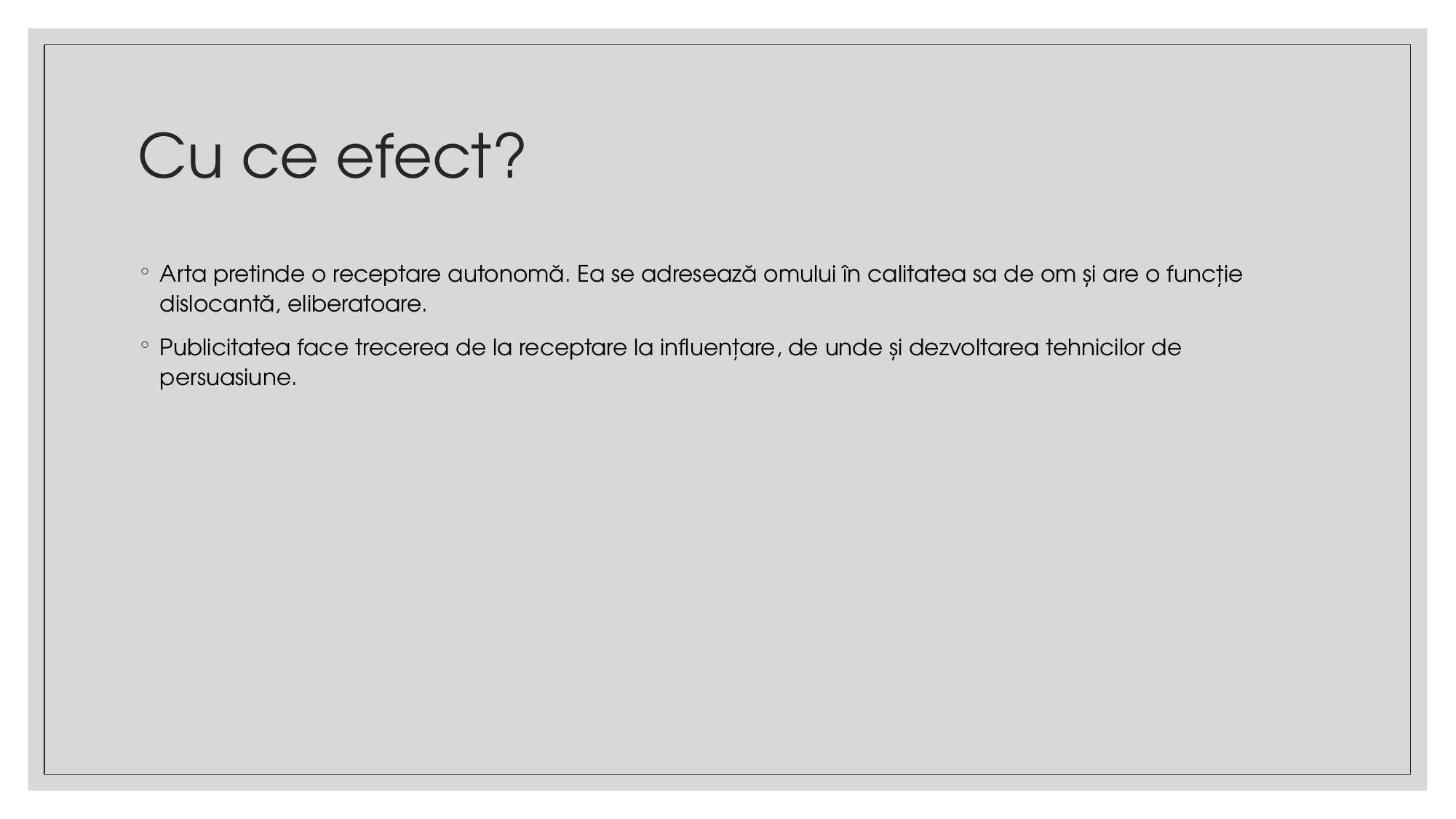

# Cu ce efect?
Arta pretinde o receptare autonomă. Ea se adresează omului în calitatea sa de om și are o funcție dislocantă, eliberatoare.
Publicitatea face trecerea de la receptare la influențare, de unde și dezvoltarea tehnicilor de persuasiune.